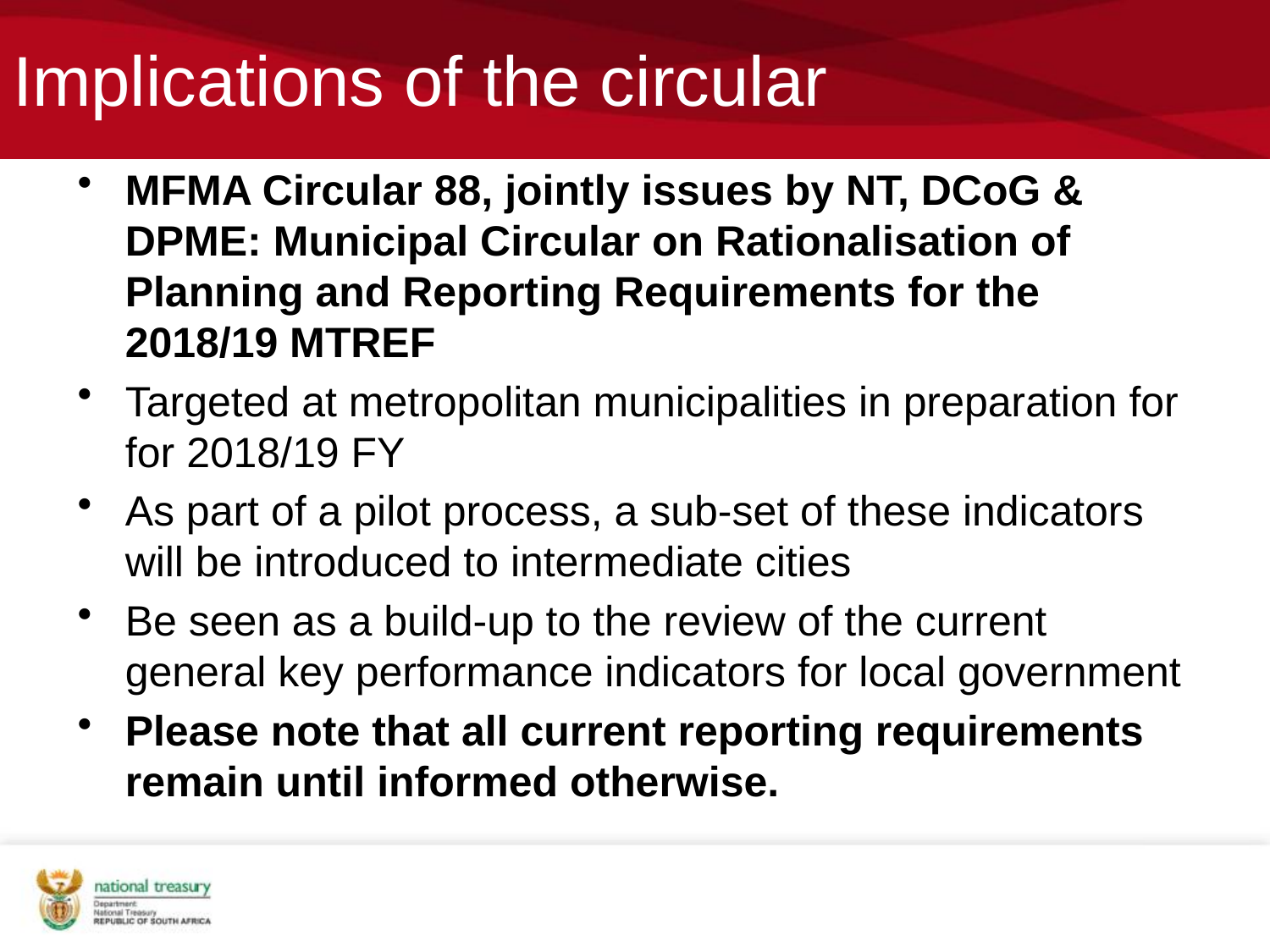

# Implications of the circular
MFMA Circular 88, jointly issues by NT, DCoG & DPME: Municipal Circular on Rationalisation of Planning and Reporting Requirements for the 2018/19 MTREF
Targeted at metropolitan municipalities in preparation for for 2018/19 FY
As part of a pilot process, a sub-set of these indicators will be introduced to intermediate cities
Be seen as a build-up to the review of the current general key performance indicators for local government
Please note that all current reporting requirements remain until informed otherwise.